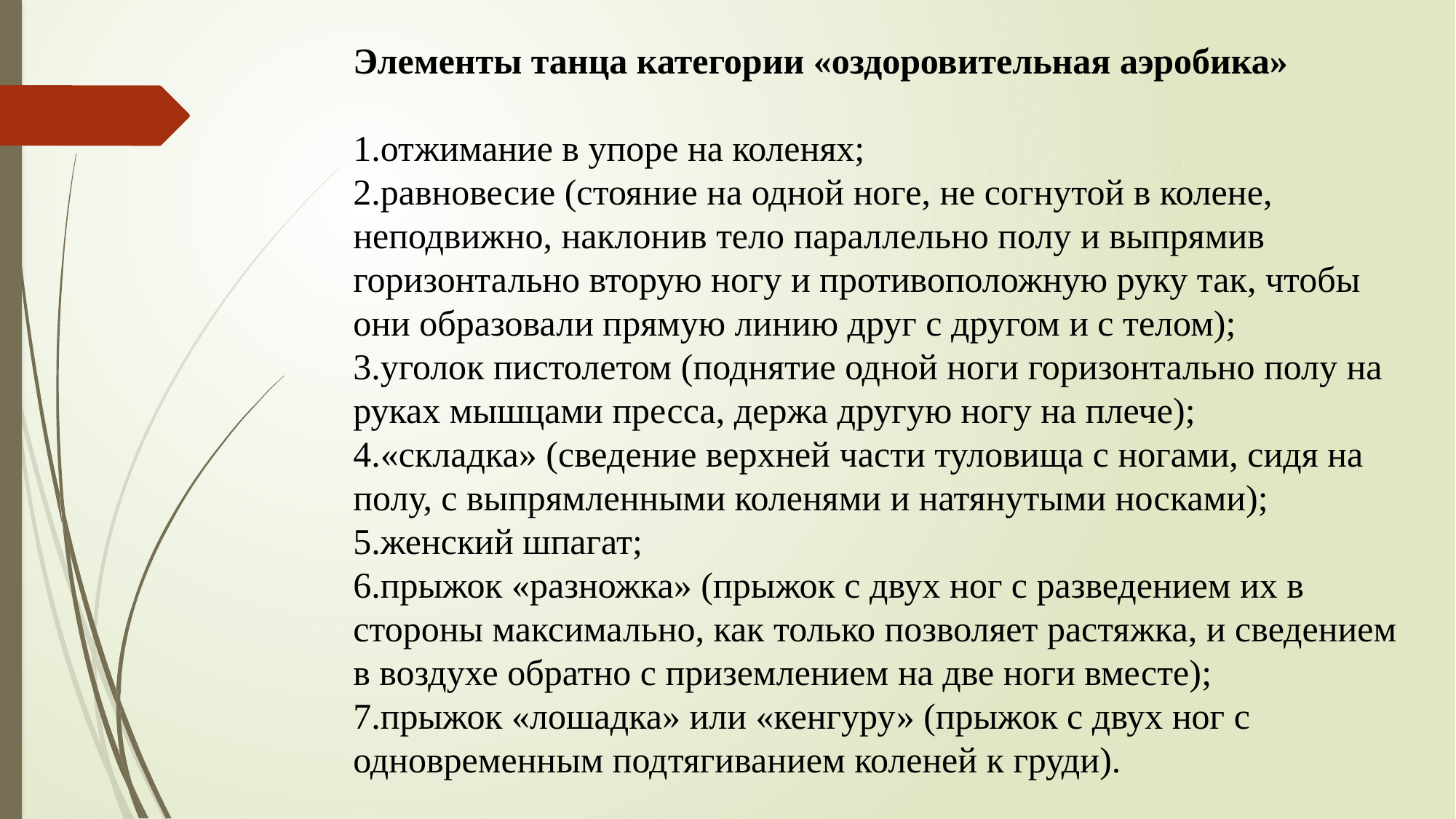

Элементы танца категории «оздоровительная аэробика»

1.отжимание в упоре на коленях;
2.равновесие (стояние на одной ноге, не согнутой в колене, неподвижно, наклонив тело параллельно полу и выпрямив горизонтально вторую ногу и противоположную руку так, чтобы они образовали прямую линию друг с другом и с телом);
3.уголок пистолетом (поднятие одной ноги горизонтально полу на руках мышцами пресса, держа другую ногу на плече);
4.«складка» (сведение верхней части туловища с ногами, сидя на полу, с выпрямленными коленями и натянутыми носками);
5.женский шпагат;
6.прыжок «разножка» (прыжок с двух ног с разведением их в стороны максимально, как только позволяет растяжка, и сведением в воздухе обратно с приземлением на две ноги вместе);
7.прыжок «лошадка» или «кенгуру» (прыжок с двух ног с одновременным подтягиванием коленей к груди).